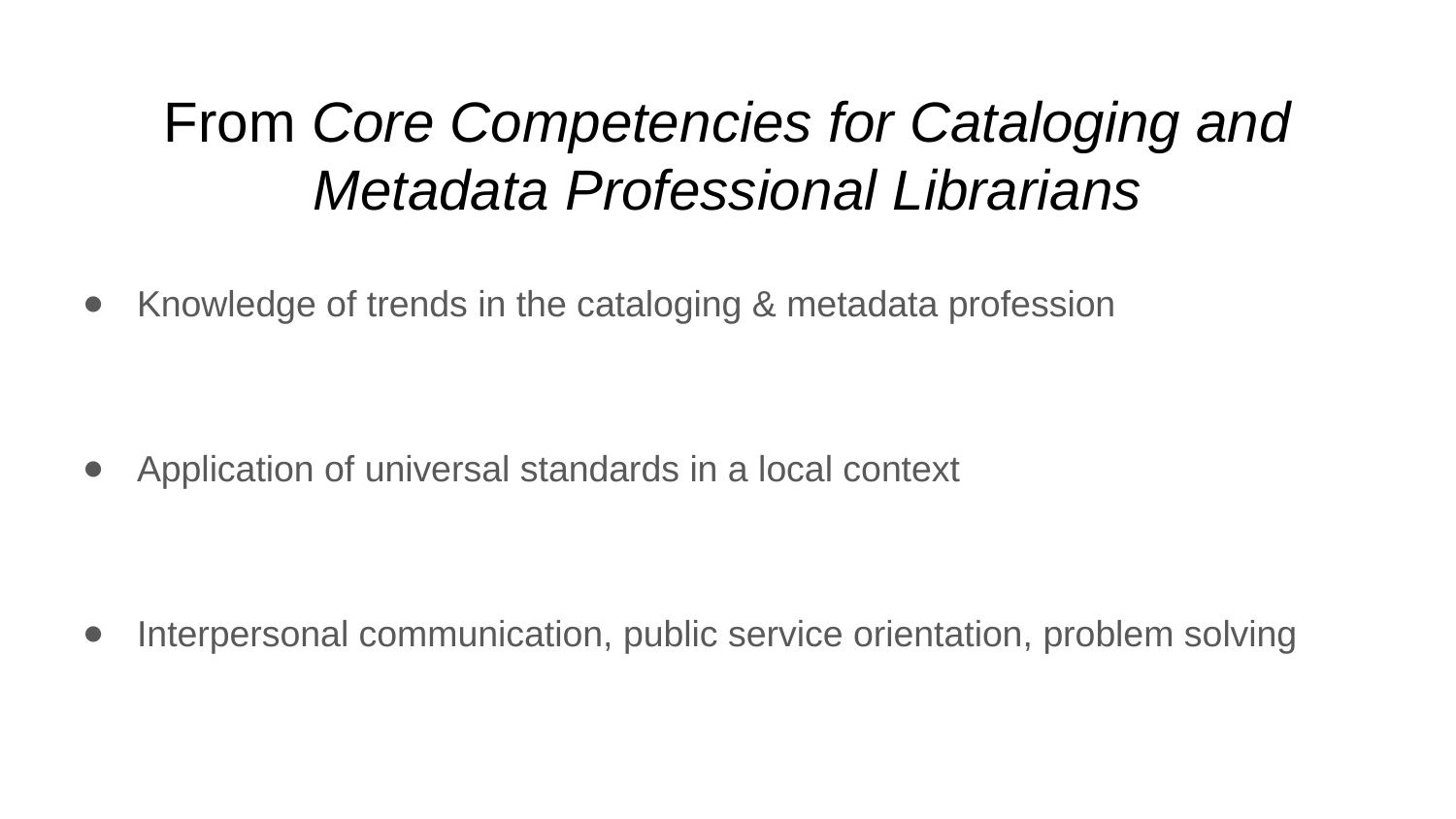

# From Core Competencies for Cataloging and Metadata Professional Librarians

Knowledge of trends in the cataloging & metadata profession

Application of universal standards in a local context

Interpersonal communication, public service orientation, problem solving